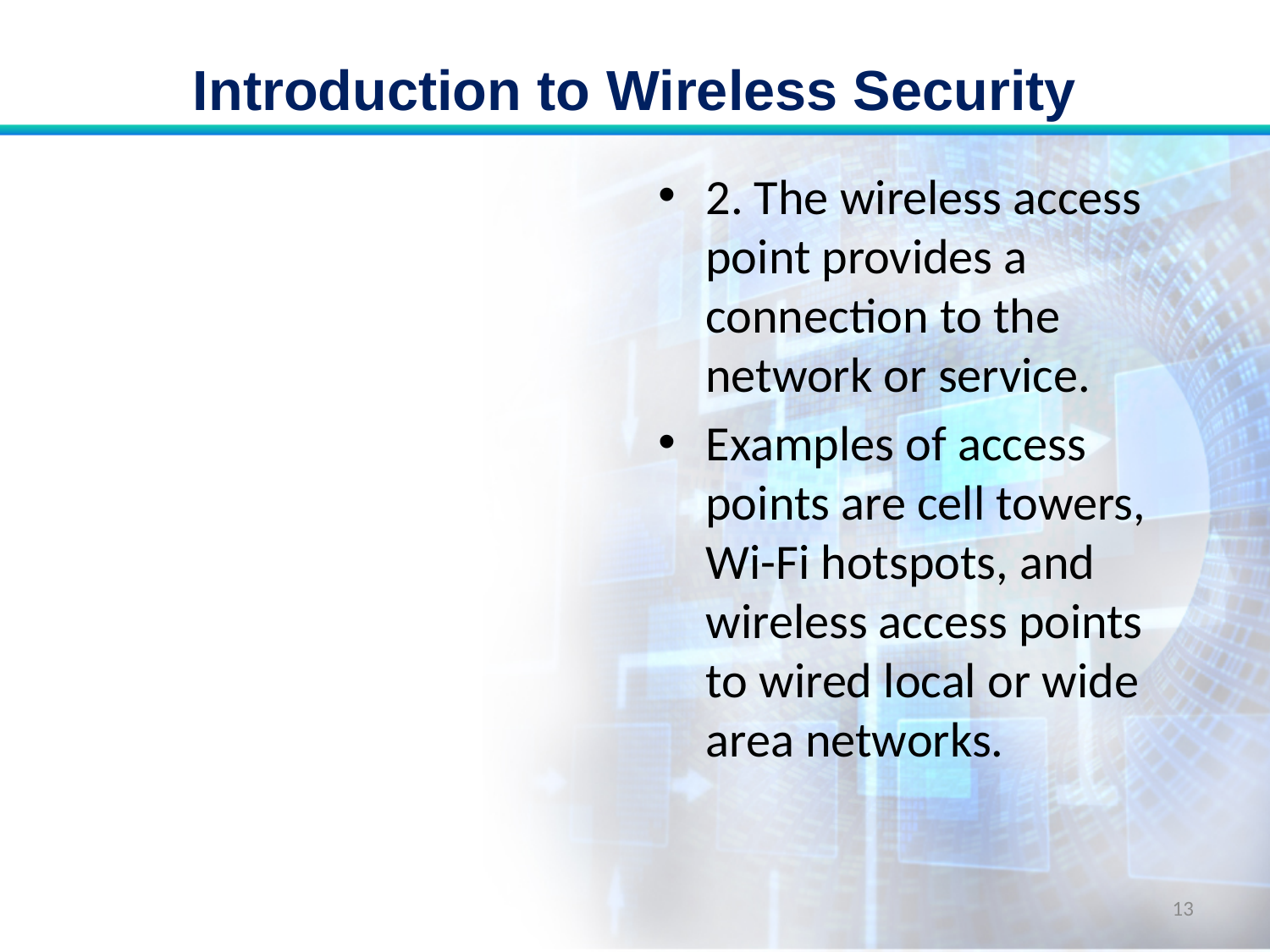

# Introduction to Wireless Security
2. The wireless access point provides a connection to the network or service.
Examples of access points are cell towers, Wi-Fi hotspots, and wireless access points to wired local or wide area networks.
13